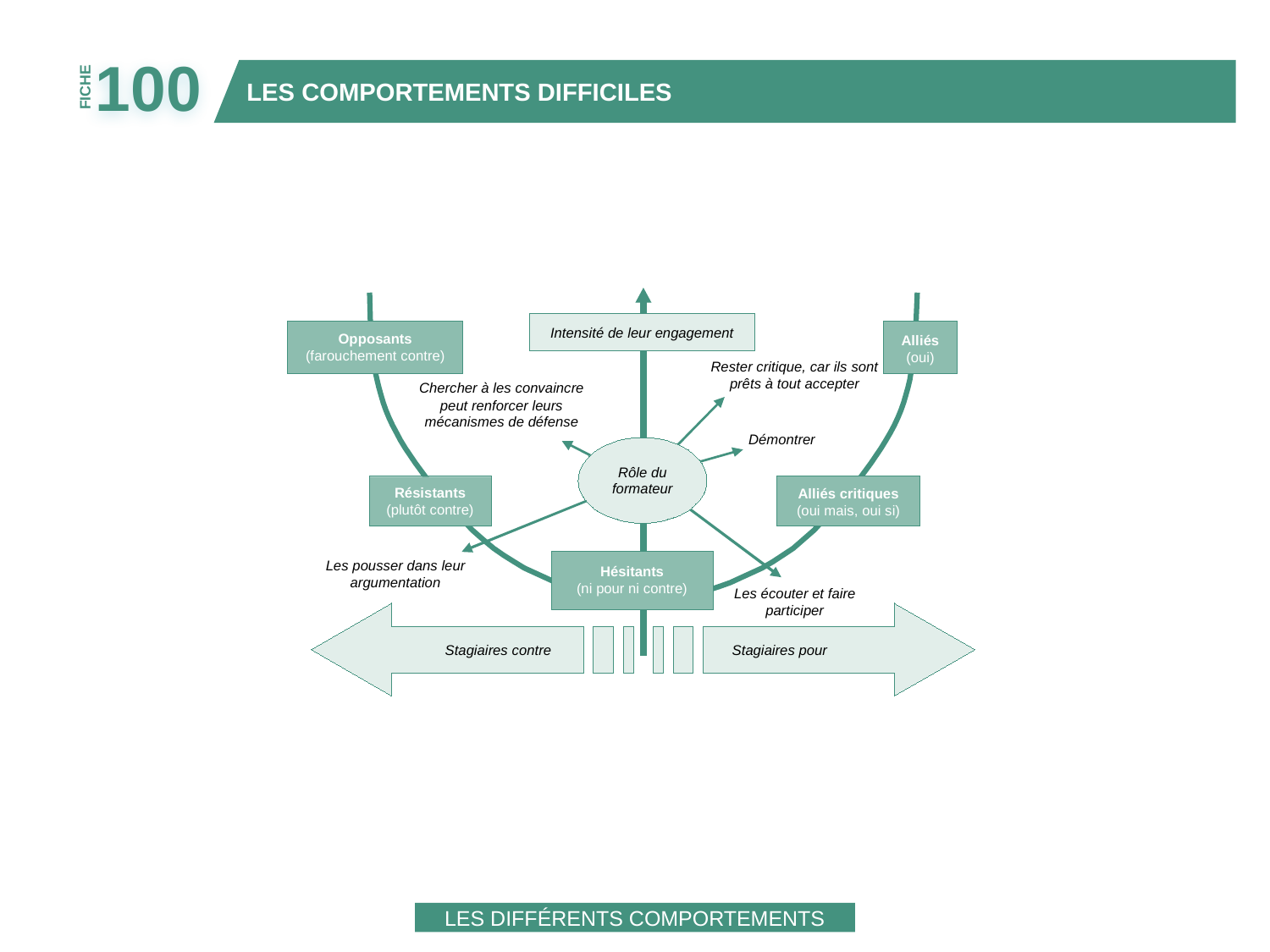

100

LES COMPORTEMENTS DIFFICILES
FICHE

Intensité de leur engagement
Opposants
(farouchement contre)
Alliés
(oui)
Rester critique, car ils sont
prêts à tout accepter
Chercher à les convaincre
peut renforcer leurs
mécanismes de défense

Démontrer

Rôle du
formateur

Résistants
(plutôt contre)
R
Alliés critiques
(oui mais, oui si)

Les pousser dans leur
argumentation
Hésitants
(ni pour ni contre)
Les écouter et faire
participer

Stagiaires contre
Stagiaires pour
LES DIFFÉRENTS COMPORTEMENTS